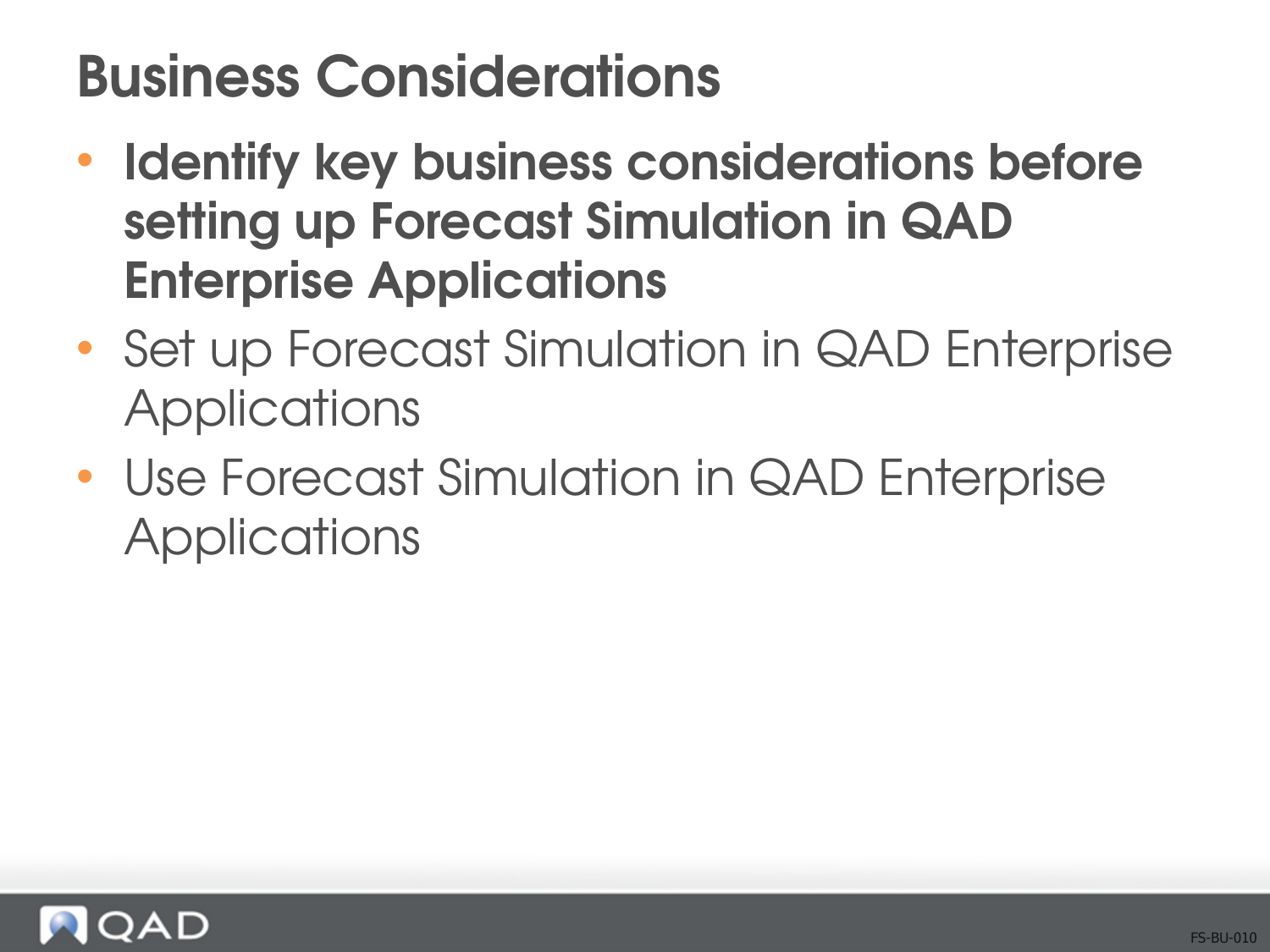

# Business Considerations
Identify key business considerations before setting up Forecast Simulation in QAD Enterprise Applications
Set up Forecast Simulation in QAD Enterprise Applications
Use Forecast Simulation in QAD Enterprise Applications

FS-BU-010